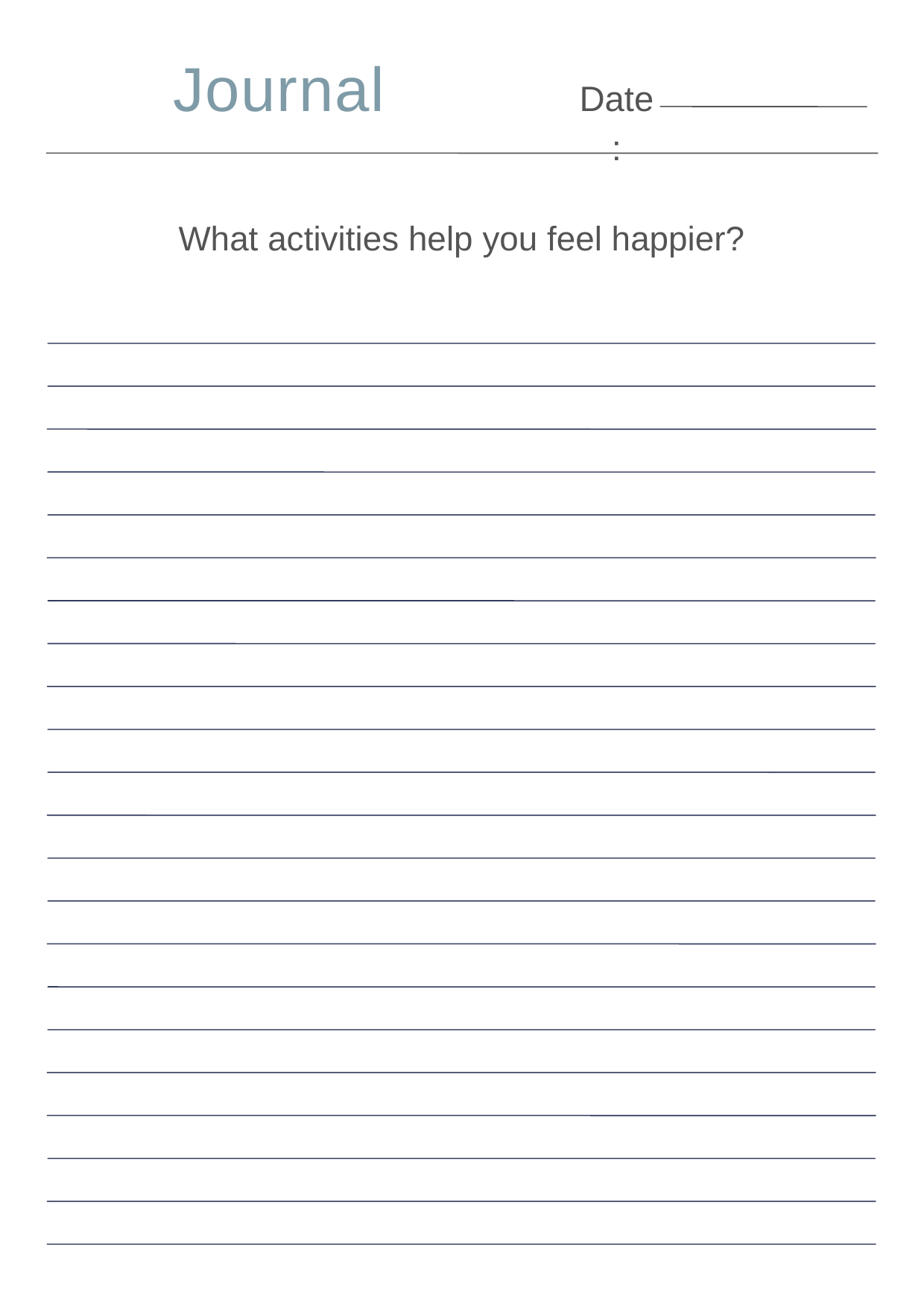

Journal
Date:

What activities help you feel happier?